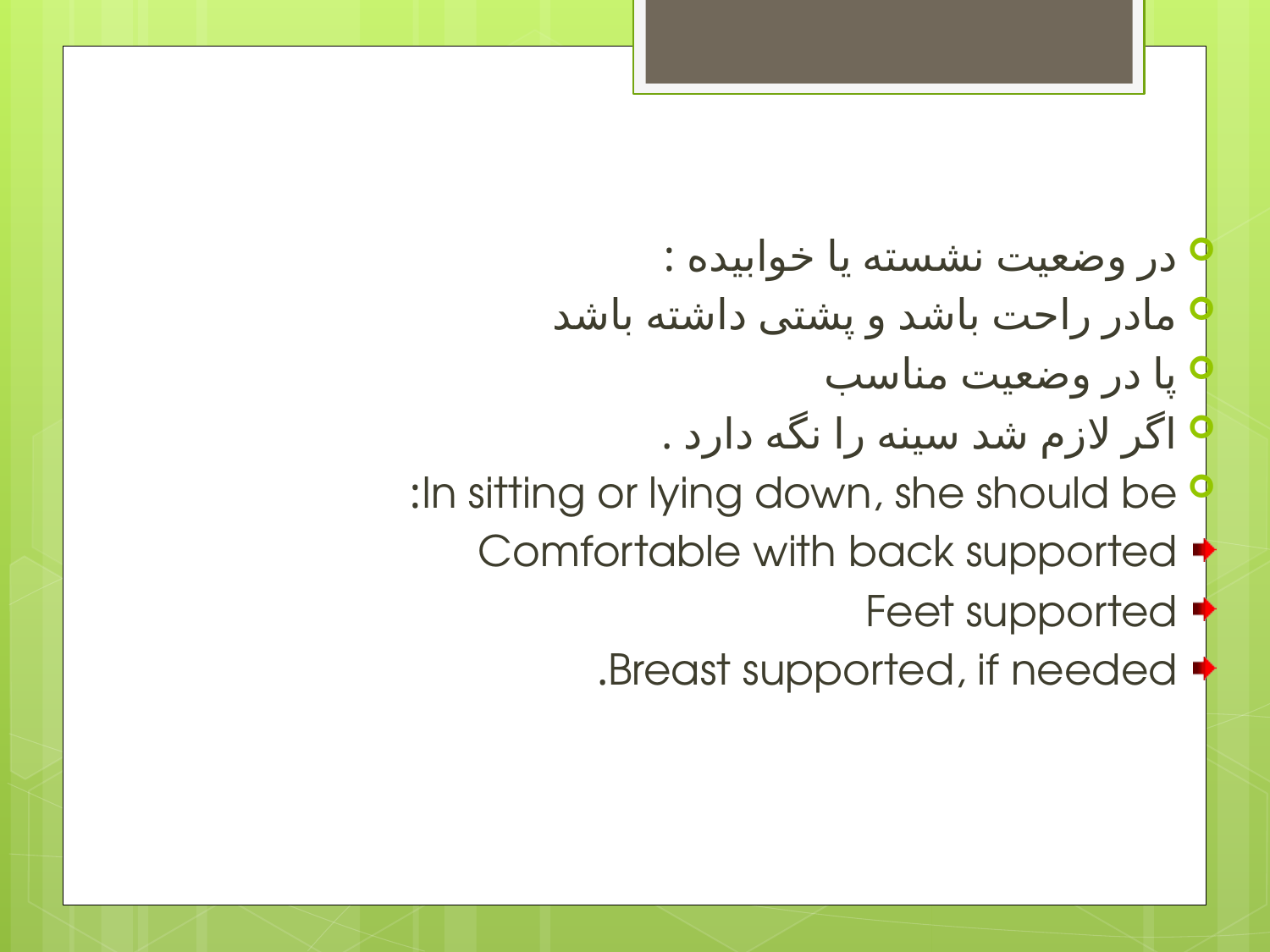

#
در وضعیت نشسته یا خوابیده :
مادر راحت باشد و پشتی داشته باشد
پا در وضعیت مناسب
اگر لازم شد سینه را نگه دارد .
In sitting or lying down, she should be:
Comfortable with back supported
Feet supported
Breast supported, if needed.